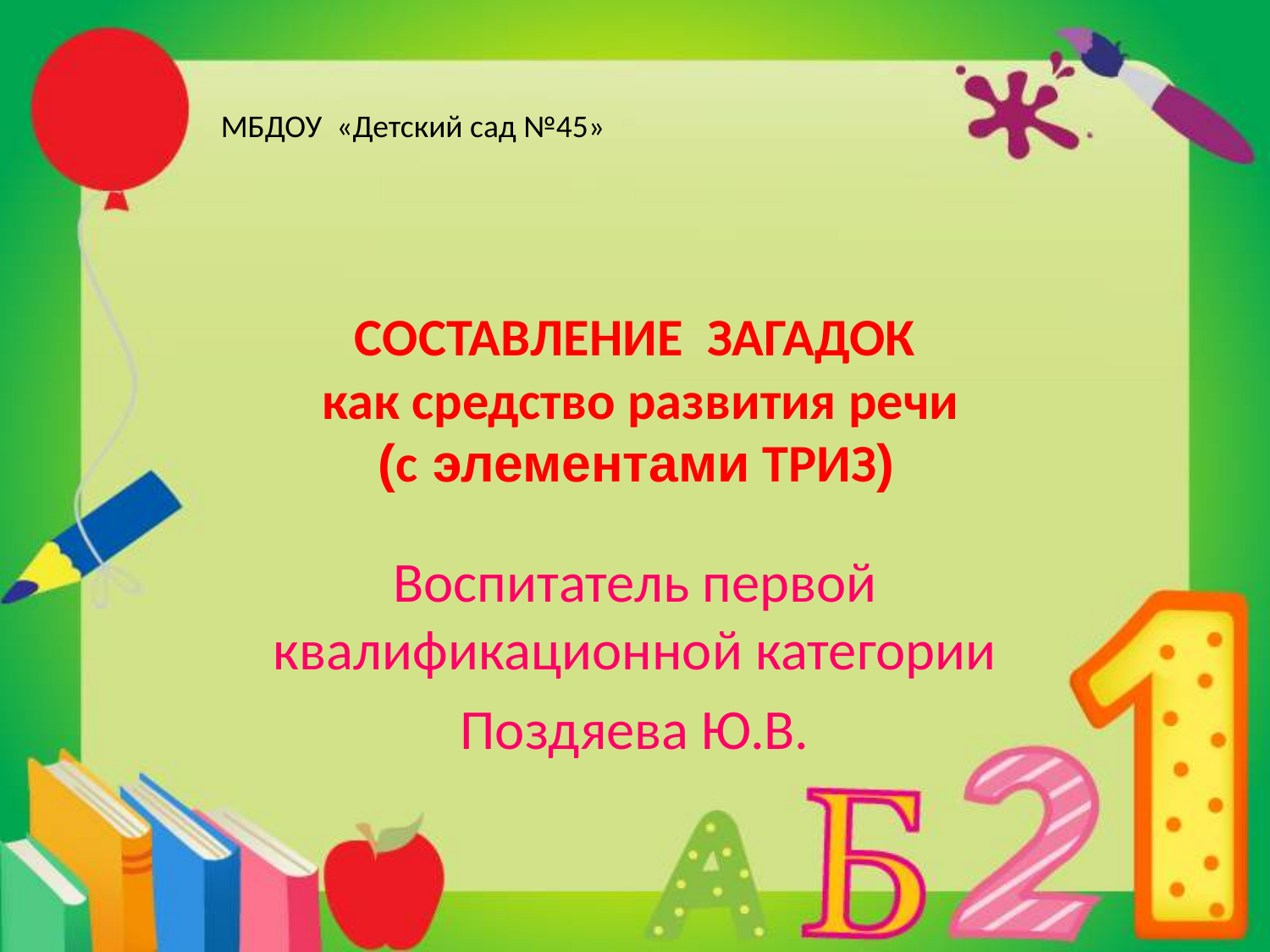

МБДОУ  «Детский сад №45»
# СОСТАВЛЕНИЕ  ЗАГАДОК как средство развития речи (с элементами ТРИЗ)
Воспитатель первой квалификационной категории
Поздяева Ю.В.